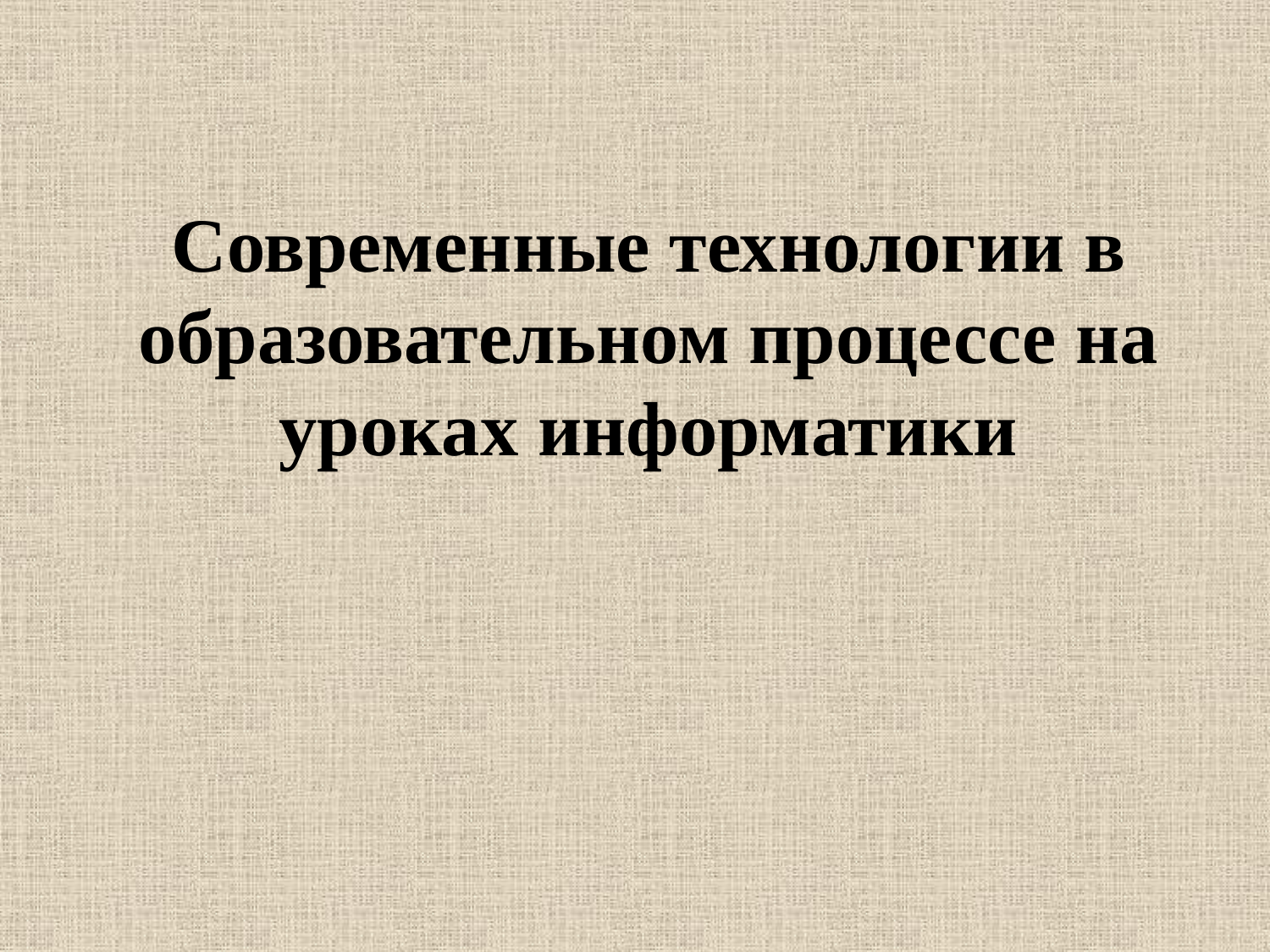

# Современные технологии в образовательном процессе на уроках информатики